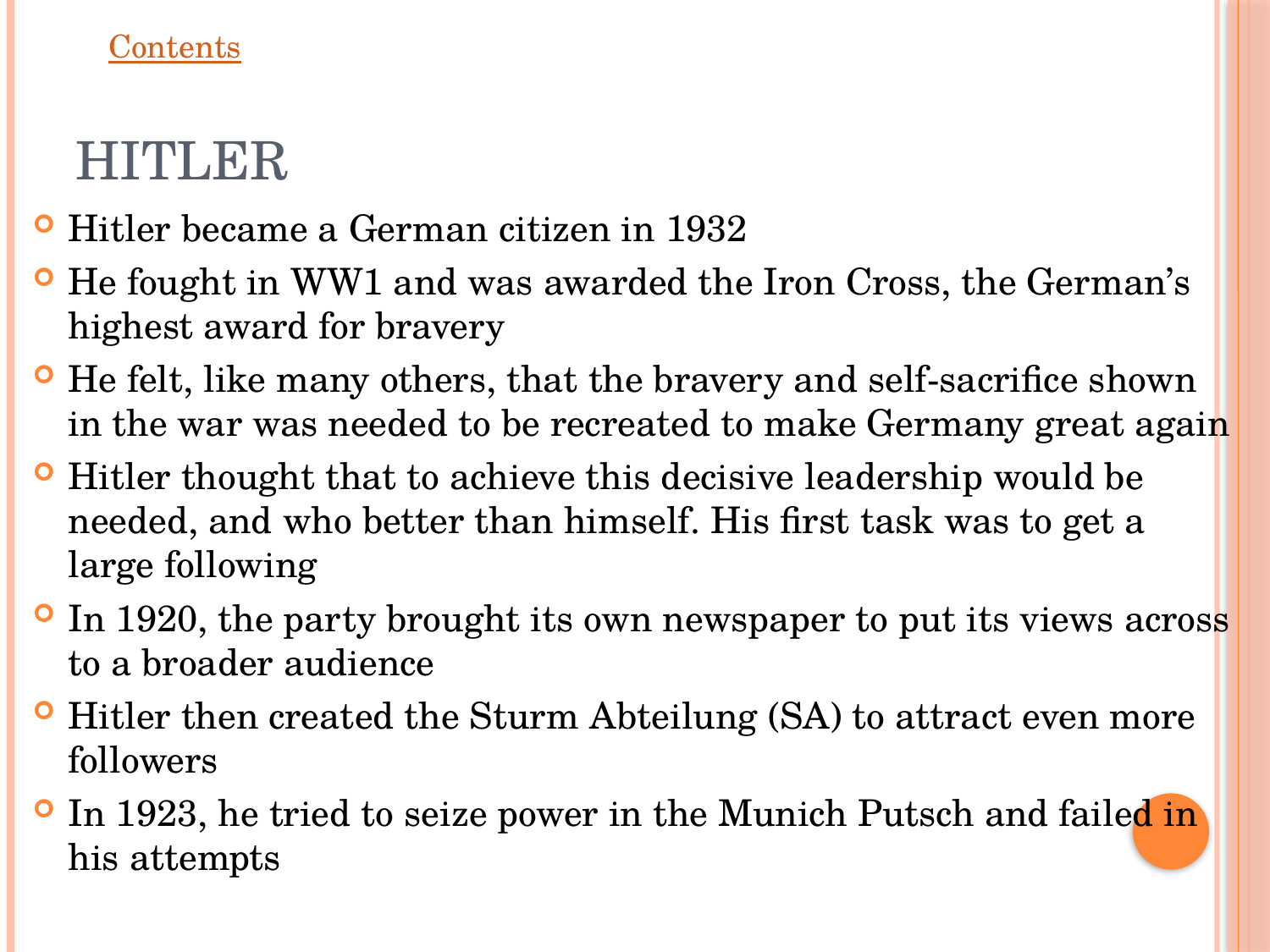

# Hitler
Hitler became a German citizen in 1932
He fought in WW1 and was awarded the Iron Cross, the German’s highest award for bravery
He felt, like many others, that the bravery and self-sacrifice shown in the war was needed to be recreated to make Germany great again
Hitler thought that to achieve this decisive leadership would be needed, and who better than himself. His first task was to get a large following
In 1920, the party brought its own newspaper to put its views across to a broader audience
Hitler then created the Sturm Abteilung (SA) to attract even more followers
In 1923, he tried to seize power in the Munich Putsch and failed in his attempts